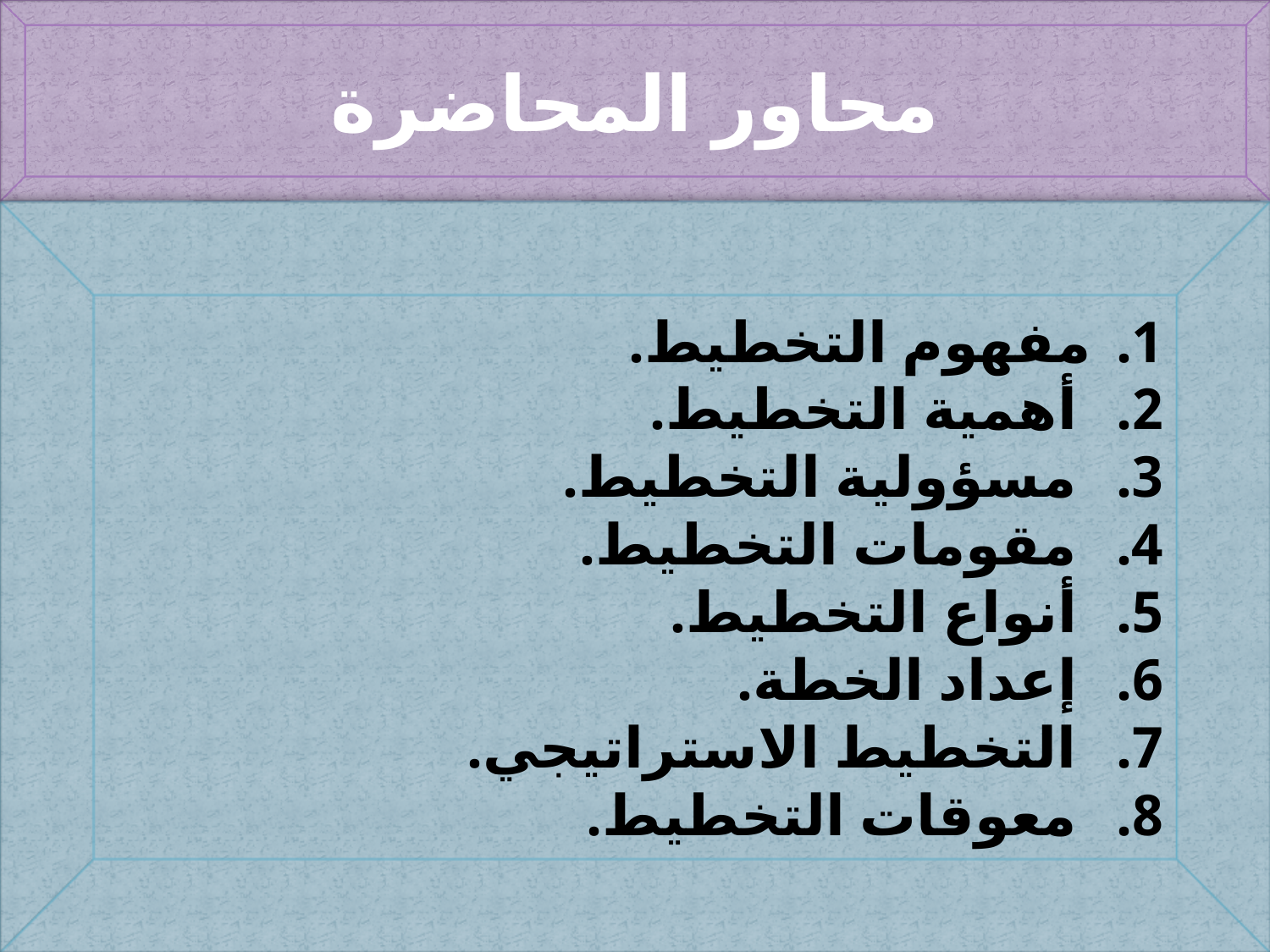

محاور المحاضرة
مفهوم التخطيط.
 أهمية التخطيط.
 مسؤولية التخطيط.
 مقومات التخطيط.
 أنواع التخطيط.
 إعداد الخطة.
 التخطيط الاستراتيجي.
 معوقات التخطيط.
3